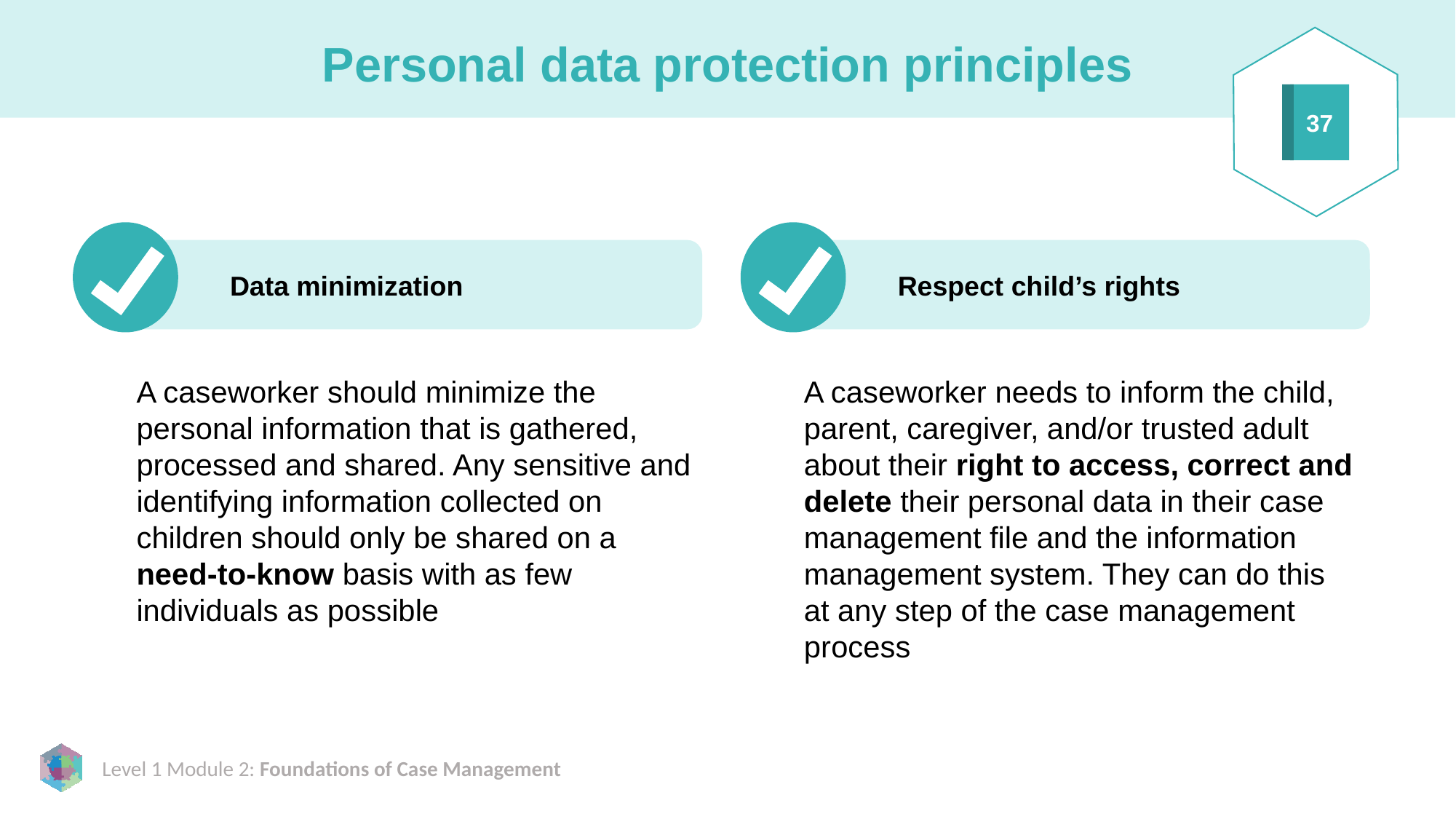

# Personal data protection principles

37

Data minimization
Respect child’s rights
A caseworker should minimize the personal information that is gathered, processed and shared. Any sensitive and identifying information collected on children should only be shared on a need-to-know basis with as few individuals as possible
A caseworker needs to inform the child, parent, caregiver, and/or trusted adult about their right to access, correct and delete their personal data in their case management file and the information management system. They can do this at any step of the case management process